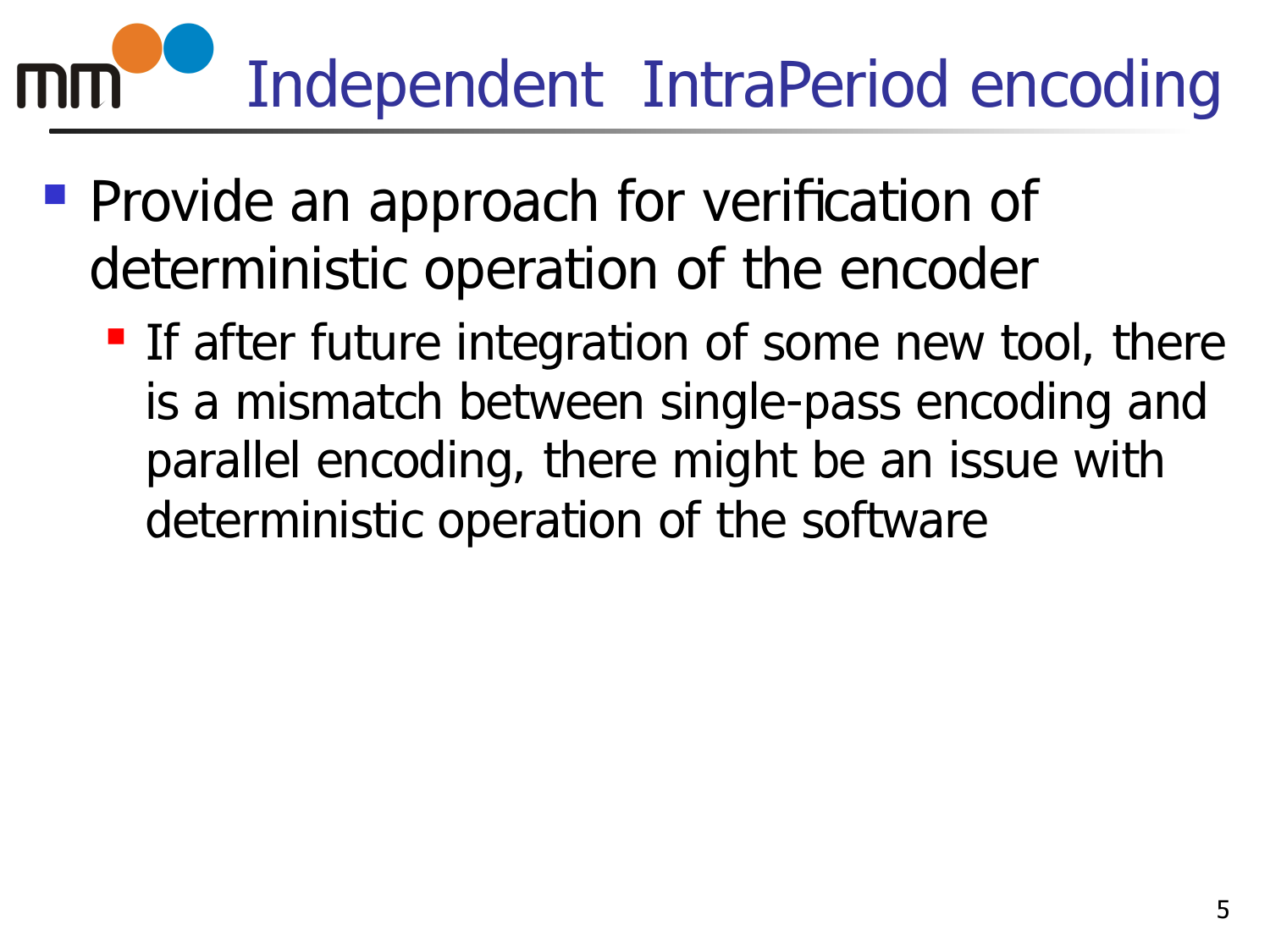

# Independent  IntraPeriod encoding
Provide an approach for verification of deterministic operation of the encoder
If after future integration of some new tool, there is a mismatch between single-pass encoding and parallel encoding, there might be an issue with deterministic operation of the software
5